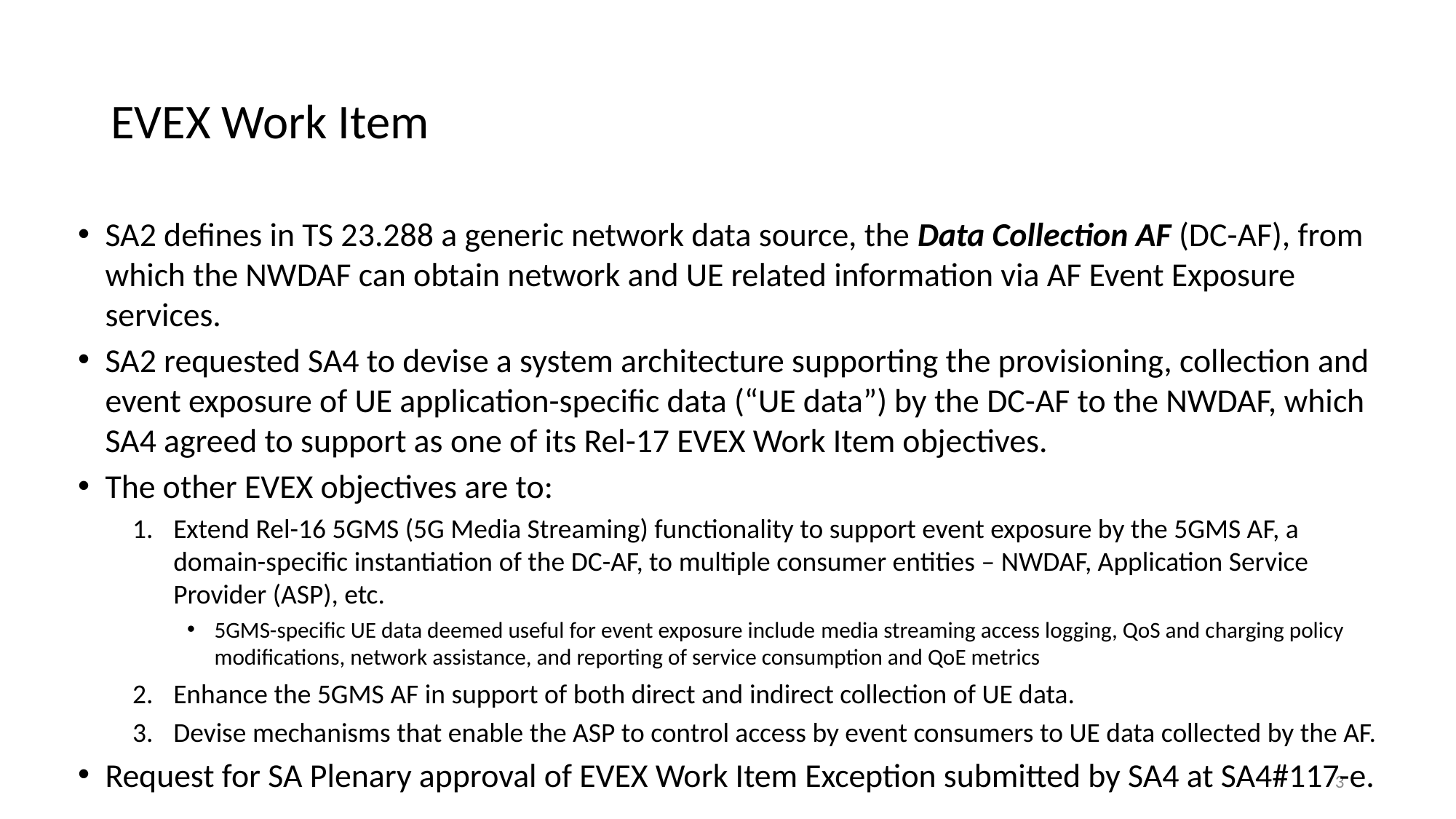

# EVEX Work Item
SA2 defines in TS 23.288 a generic network data source, the Data Collection AF (DC-AF), from which the NWDAF can obtain network and UE related information via AF Event Exposure services.
SA2 requested SA4 to devise a system architecture supporting the provisioning, collection and event exposure of UE application-specific data (“UE data”) by the DC-AF to the NWDAF, which SA4 agreed to support as one of its Rel-17 EVEX Work Item objectives.
The other EVEX objectives are to:
Extend Rel-16 5GMS (5G Media Streaming) functionality to support event exposure by the 5GMS AF, a domain-specific instantiation of the DC-AF, to multiple consumer entities – NWDAF, Application Service Provider (ASP), etc.
5GMS-specific UE data deemed useful for event exposure include media streaming access logging, QoS and charging policy modifications, network assistance, and reporting of service consumption and QoE metrics
Enhance the 5GMS AF in support of both direct and indirect collection of UE data.
Devise mechanisms that enable the ASP to control access by event consumers to UE data collected by the AF.
Request for SA Plenary approval of EVEX Work Item Exception submitted by SA4 at SA4#117-e.
3